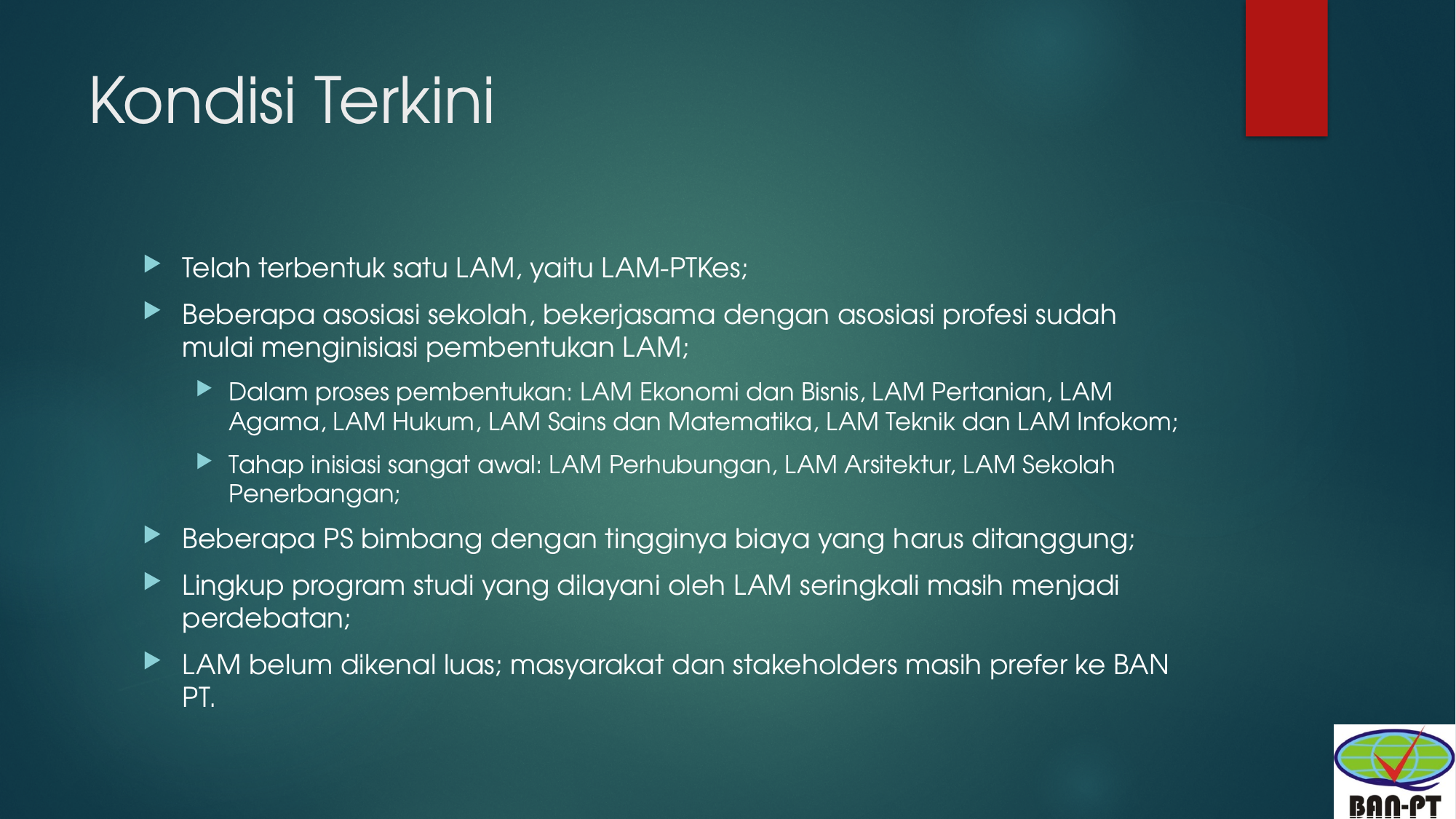

# Kondisi Terkini
Telah terbentuk satu LAM, yaitu LAM-PTKes;
Beberapa asosiasi sekolah, bekerjasama dengan asosiasi profesi sudah mulai menginisiasi pembentukan LAM;
Dalam proses pembentukan: LAM Ekonomi dan Bisnis, LAM Pertanian, LAM Agama, LAM Hukum, LAM Sains dan Matematika, LAM Teknik dan LAM Infokom;
Tahap inisiasi sangat awal: LAM Perhubungan, LAM Arsitektur, LAM Sekolah Penerbangan;
Beberapa PS bimbang dengan tingginya biaya yang harus ditanggung;
Lingkup program studi yang dilayani oleh LAM seringkali masih menjadi perdebatan;
LAM belum dikenal luas; masyarakat dan stakeholders masih prefer ke BAN PT.